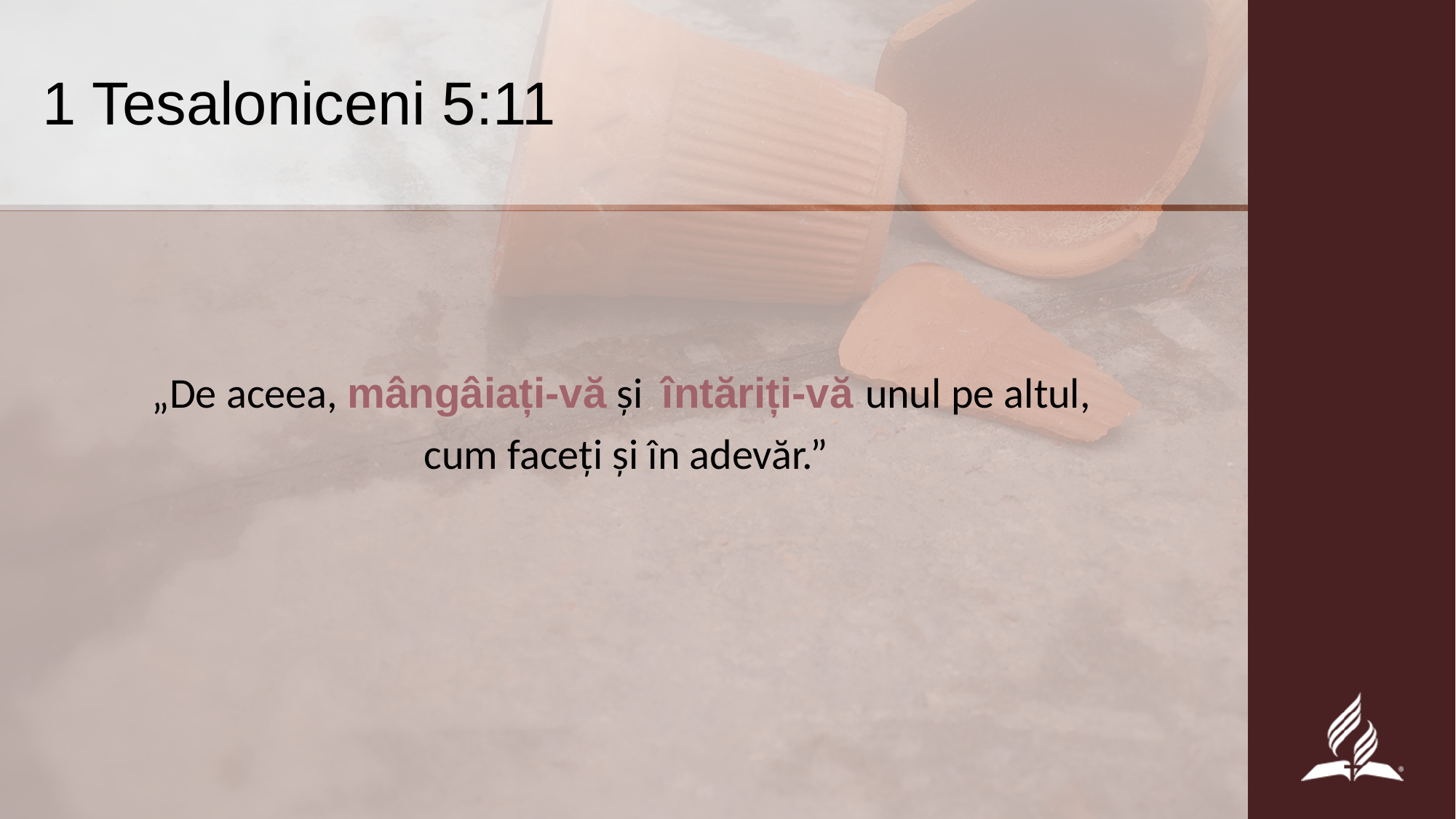

# 1 Tesaloniceni 5:11

„De aceea, mângâiați-vă și  întăriți-vă unul pe altul,
cum faceți și în adevăr.”